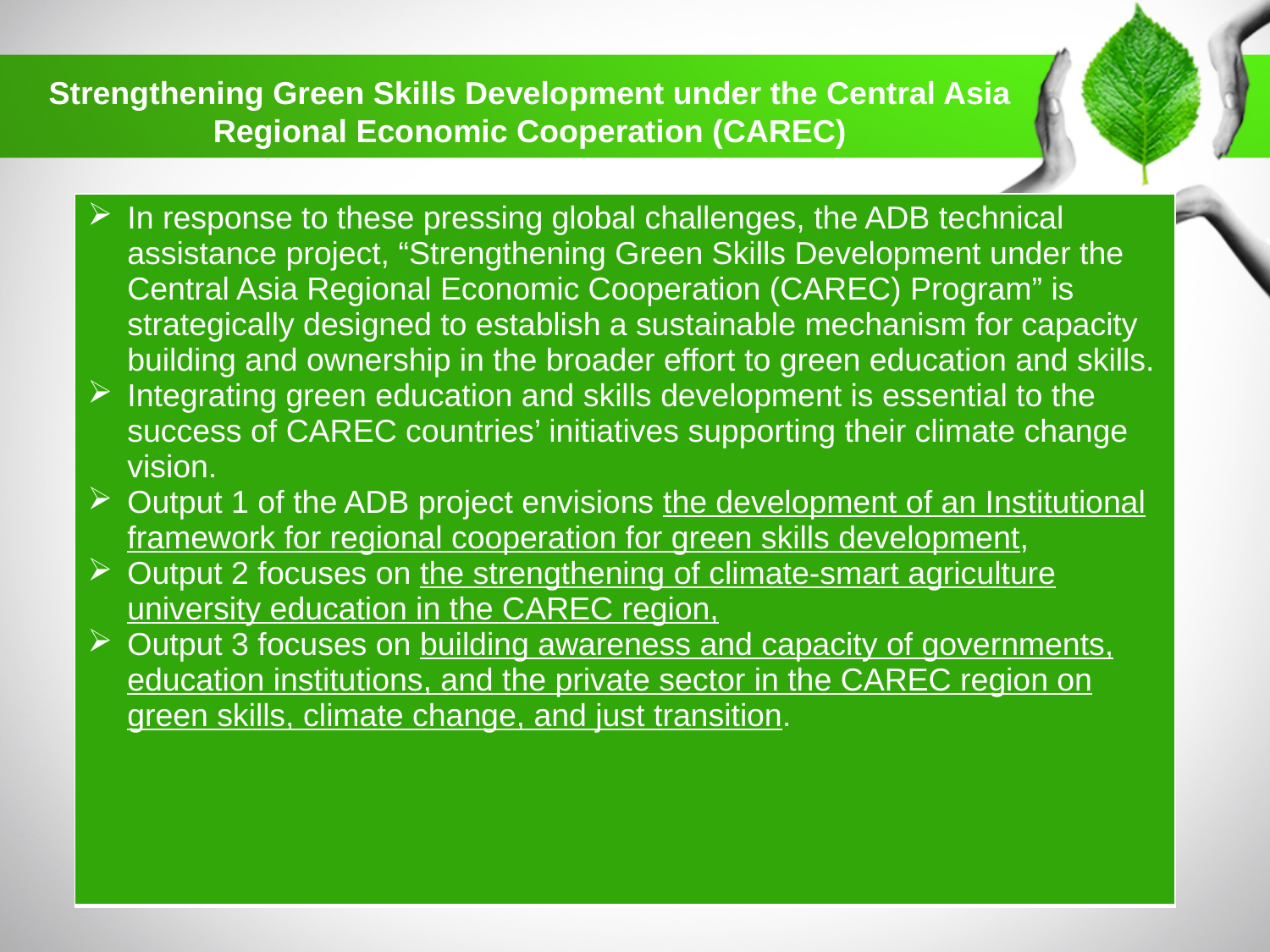

# Strengthening Green Skills Development under the Central Asia Regional Economic Cooperation (CAREC)
| In response to these pressing global challenges, the ADB technical assistance project, “Strengthening Green Skills Development under the Central Asia Regional Economic Cooperation (CAREC) Program” is strategically designed to establish a sustainable mechanism for capacity building and ownership in the broader effort to green education and skills. Integrating green education and skills development is essential to the success of CAREC countries’ initiatives supporting their climate change vision. Output 1 of the ADB project envisions the development of an Institutional framework for regional cooperation for green skills development, Output 2 focuses on the strengthening of climate-smart agriculture university education in the CAREC region, Output 3 focuses on building awareness and capacity of governments, education institutions, and the private sector in the CAREC region on green skills, climate change, and just transition. |
| --- |